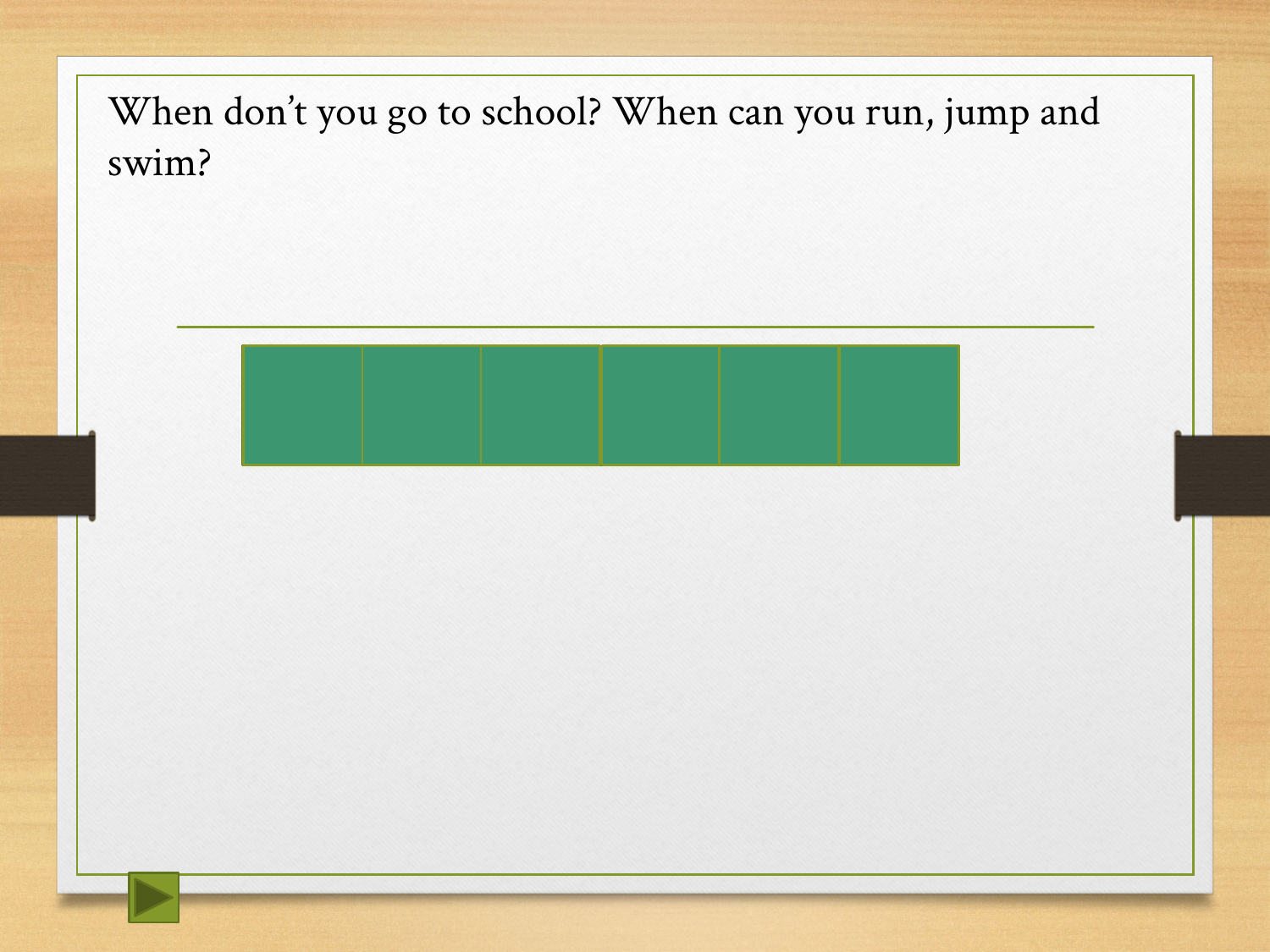

When don’t you go to school? When can you run, jump and swim?
S

U
M

E
R

M